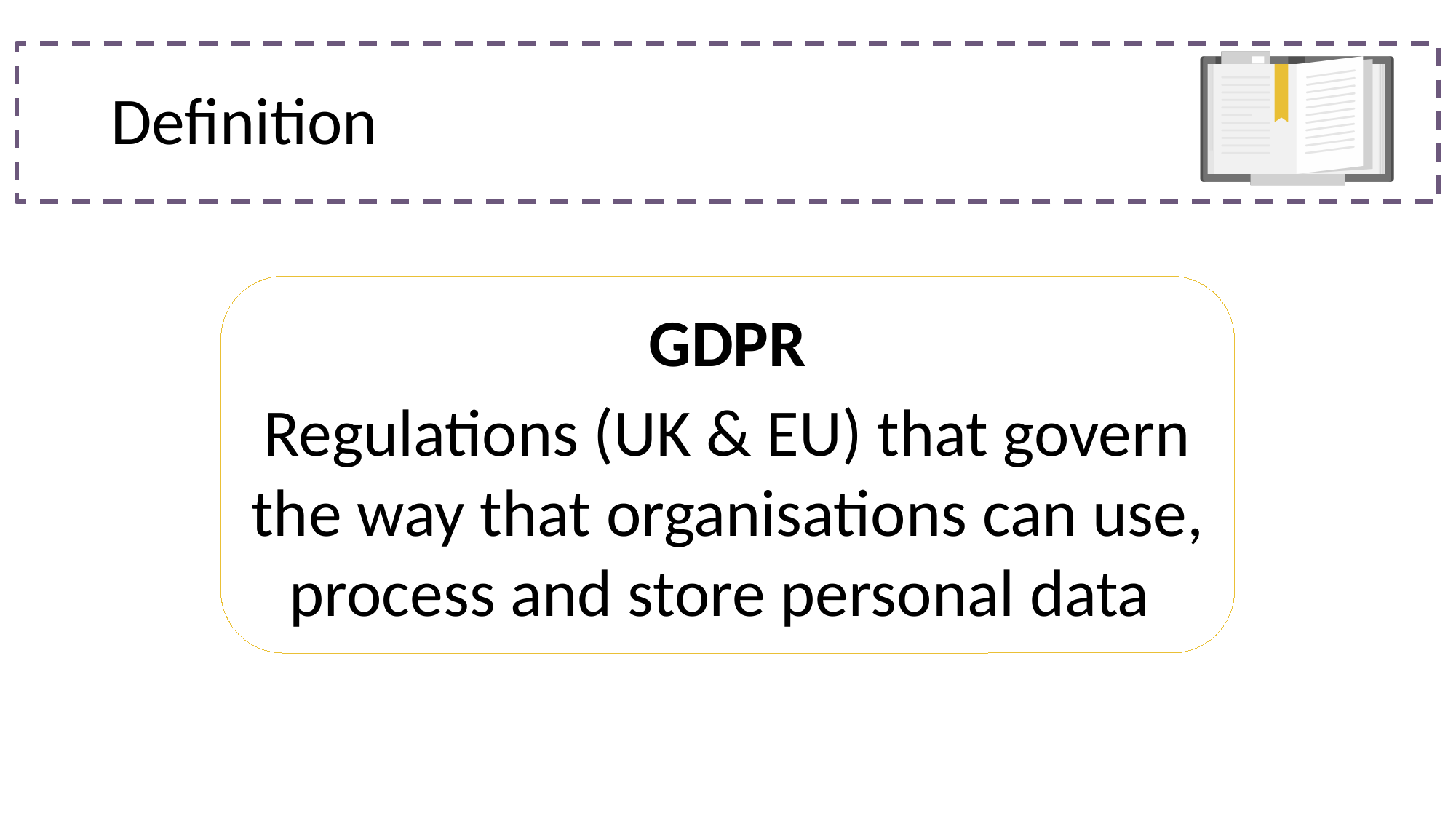

# Definition
GDPR
Regulations (UK & EU) that govern the way that organisations can use, process and store personal data